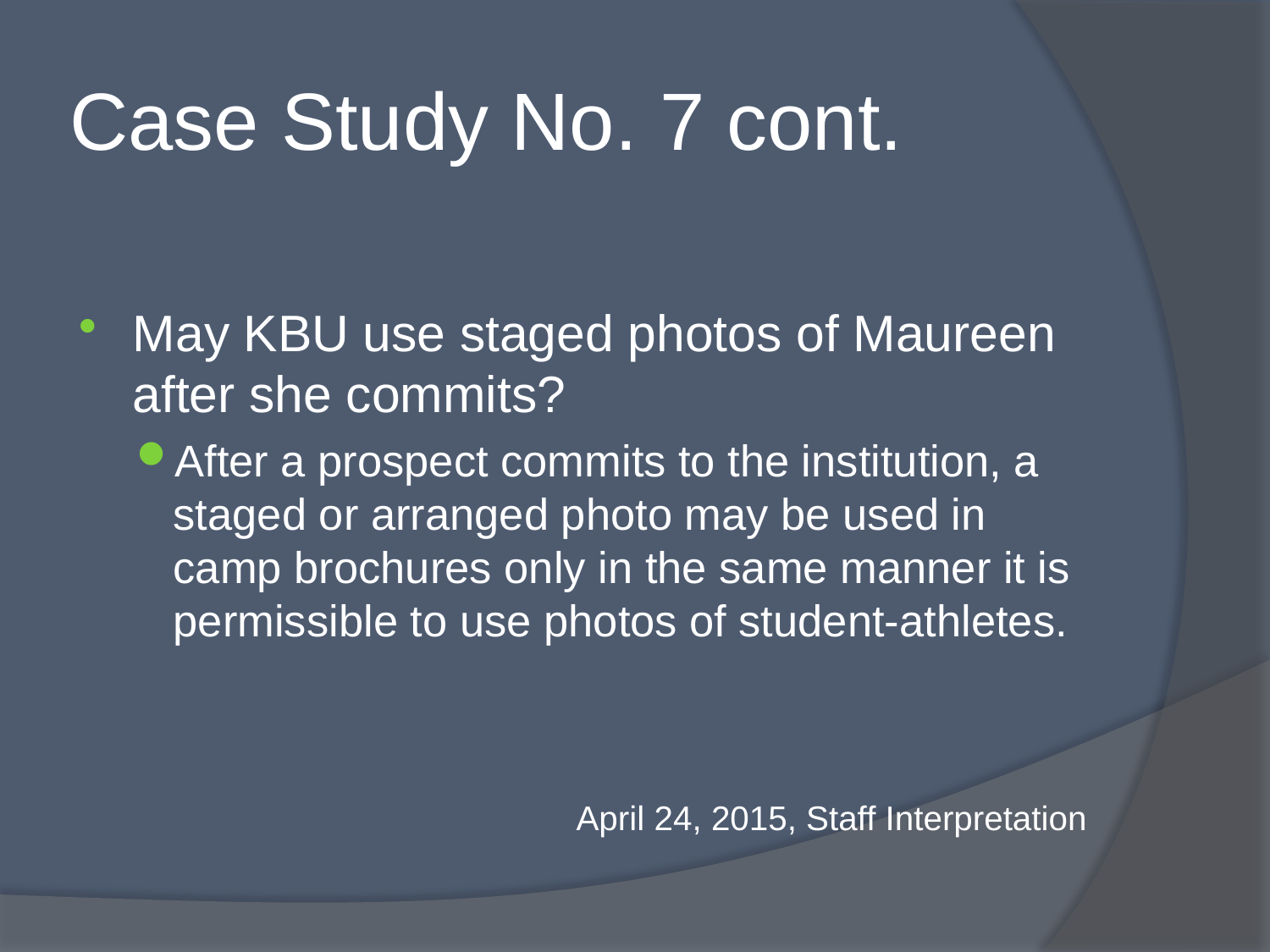

# Case Study No. 7 cont.

May KBU use staged photos of Maureen after she commits?
After a prospect commits to the institution, a staged or arranged photo may be used in camp brochures only in the same manner it is permissible to use photos of student-athletes.

April 24, 2015, Staff Interpretation